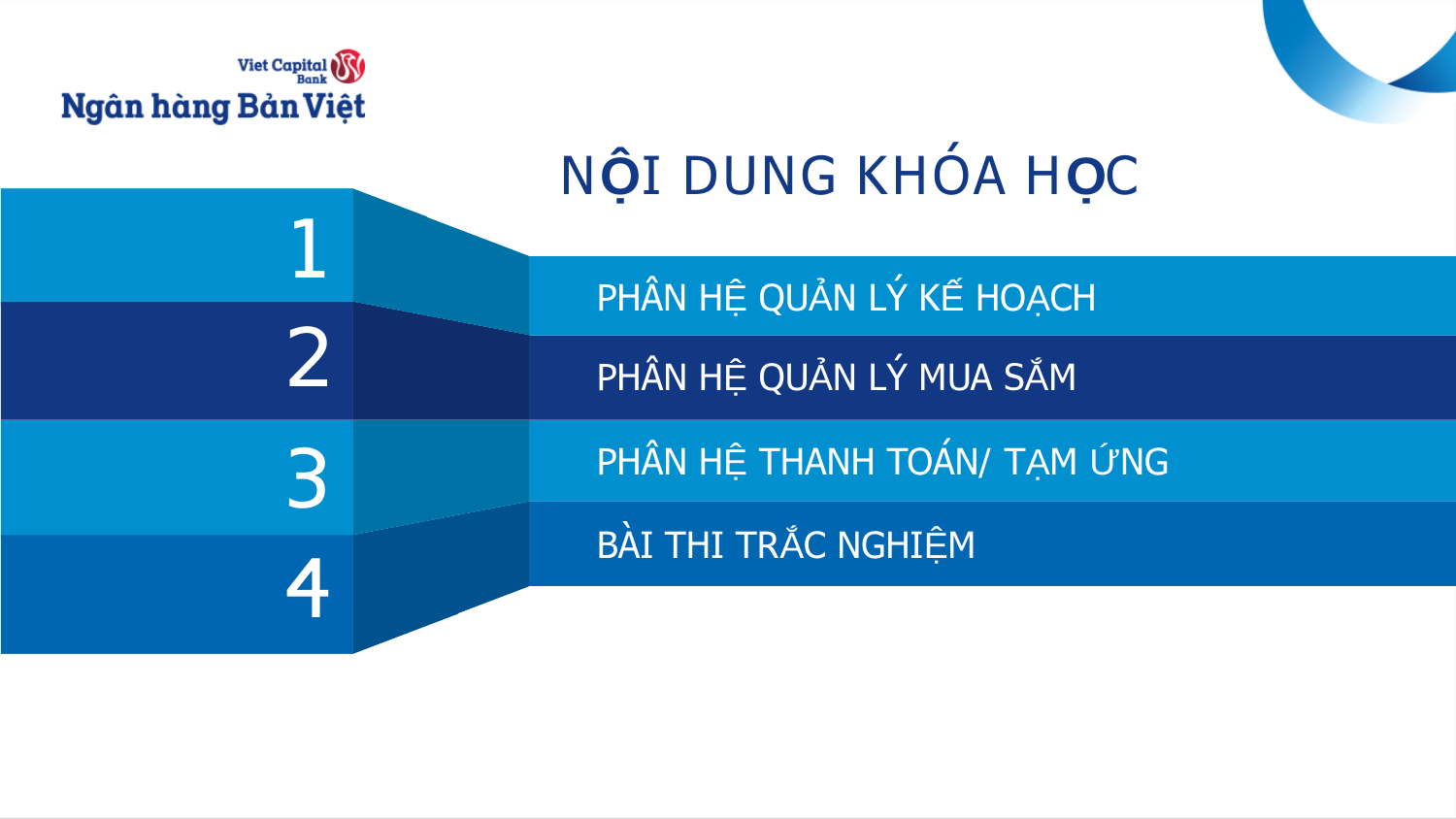

NỘI DUNG KHÓA HỌC
# PHÂN HỆ QUẢN LÝ KẾ HOẠCH
PHÂN HỆ QUẢN LÝ MUA SẮM
PHÂN HỆ THANH TOÁN/ TẠM ỨNG
BÀI THI TRẮC NGHIỆM